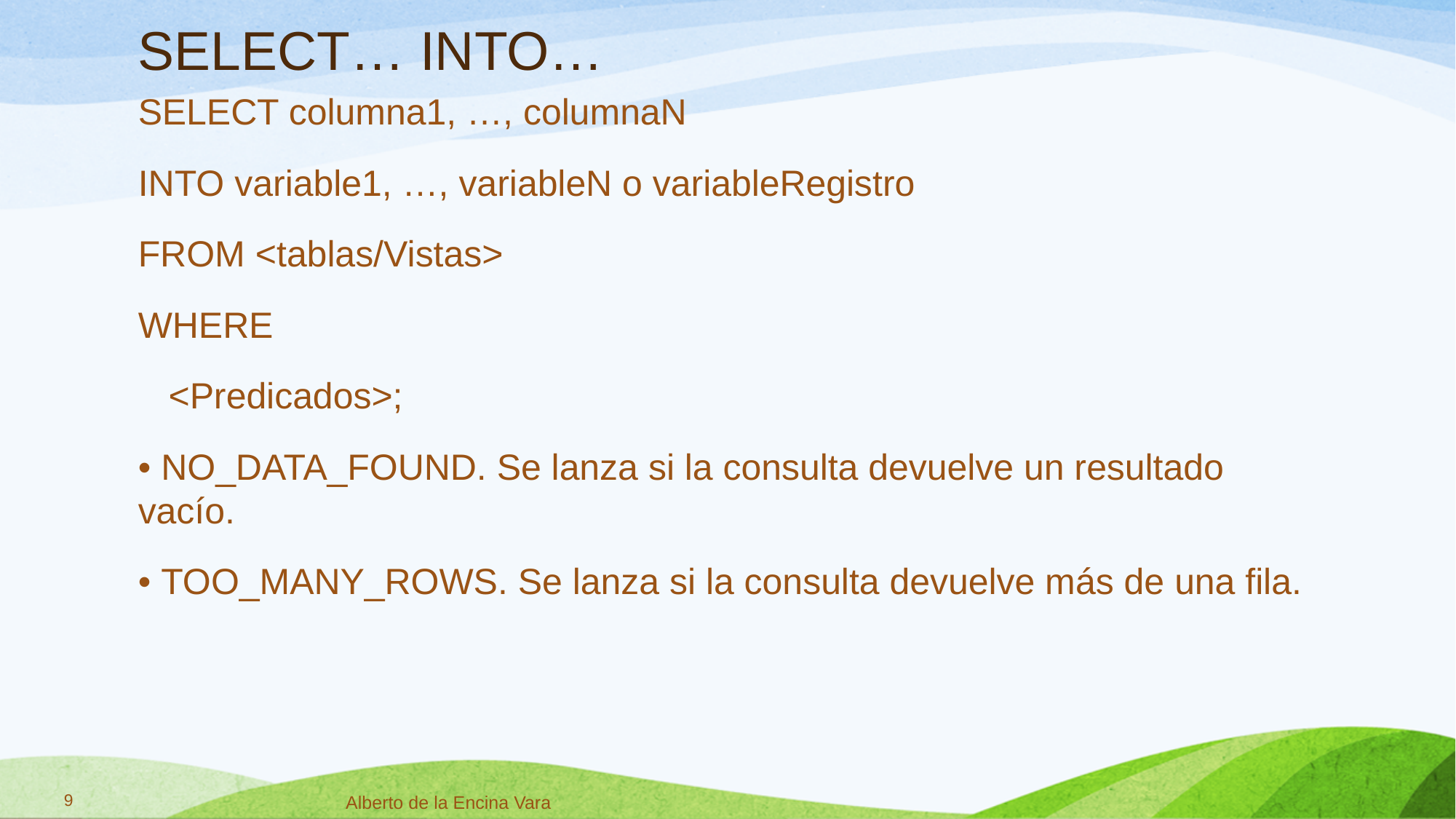

SELECT… INTO…
SELECT columna1, …, columnaN
INTO variable1, …, variableN o variableRegistro
FROM <tablas/Vistas>
WHERE
   <Predicados>;
• NO_DATA_FOUND. Se lanza si la consulta devuelve un resultado vacío.
• TOO_MANY_ROWS. Se lanza si la consulta devuelve más de una fila.

9
Alberto de la Encina Vara